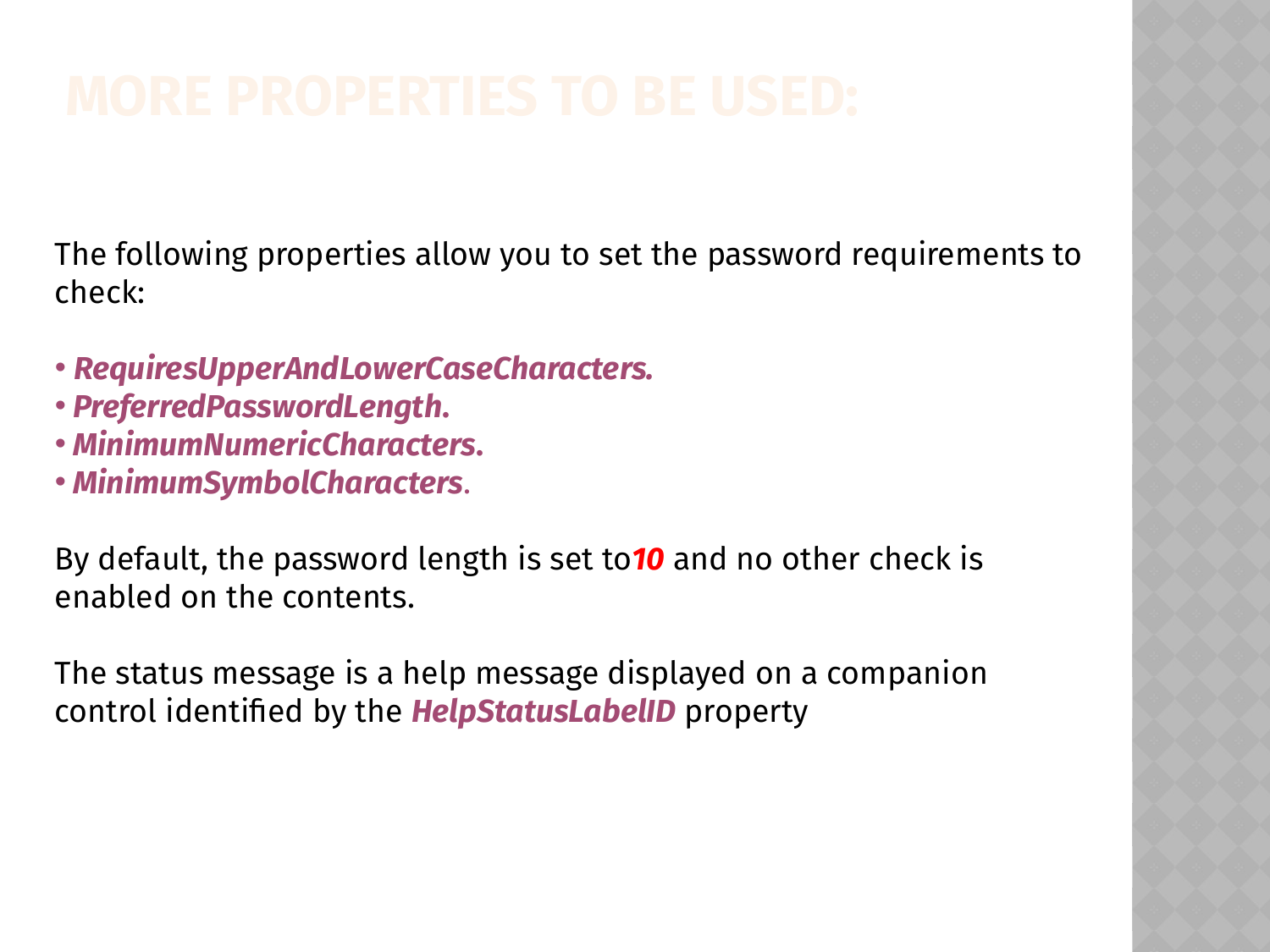

More properties to be used:
The following properties allow you to set the password requirements to check:

 RequiresUpperAndLowerCaseCharacters.
 PreferredPasswordLength.
 MinimumNumericCharacters.
 MinimumSymbolCharacters.

By default, the password length is set to10 and no other check is enabled on the contents.

The status message is a help message displayed on a companion control identified by the HelpStatusLabelID property